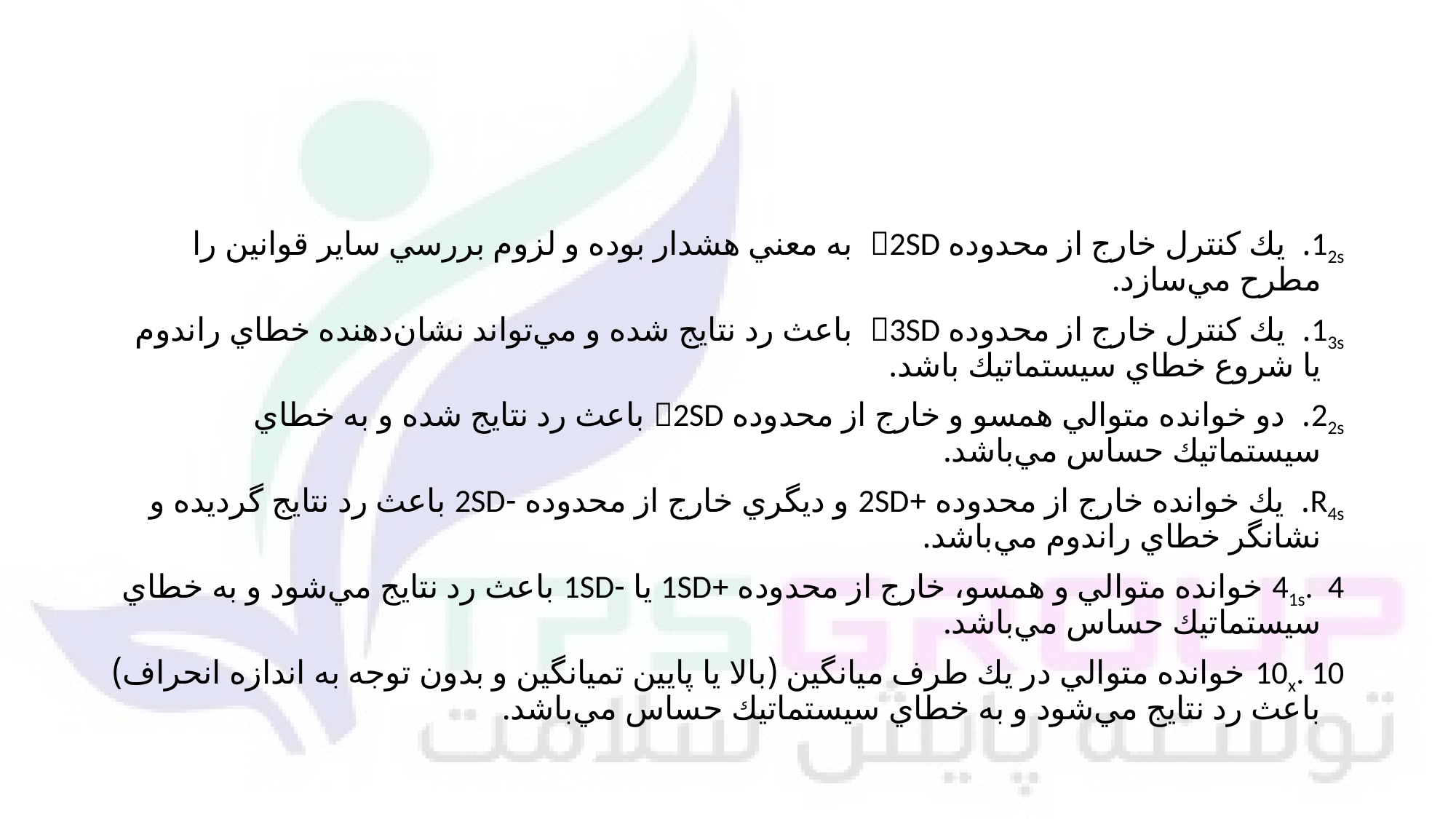

12s.  يك كنترل خارج از محدوده ±2SD  به معني هشدار بوده و لزوم بررسي ساير قوانين را مطرح مي‌سازد.
13s.  يك كنترل خارج از محدوده ±3SD  باعث رد نتايج شده و مي‌تواند نشان‌دهنده خطاي راندوم يا شروع خطاي سيستماتيك باشد.
22s.  دو خوانده متوالي همسو و خارج از محدوده ±2SD باعث رد نتايج شده و به خطاي سيستماتيك حساس مي‌باشد.
R4s.  يك خوانده خارج از محدوده +2SD و ديگري خارج از محدوده -2SD باعث رد نتايج گرديده و نشانگر خطاي راندوم مي‌باشد.
41s.  4 خوانده متوالي و همسو، خارج از محدوده +1SD يا -1SD باعث رد نتايج مي‌شود و به خطاي سيستماتيك حساس مي‌باشد.
10x. 10 خوانده متوالي در يك طرف ميانگين (بالا يا پايين تميانگين و بدون توجه به اندازه انحراف) باعث رد نتايج مي‌شود و به خطاي سيستماتيك حساس مي‌باشد.